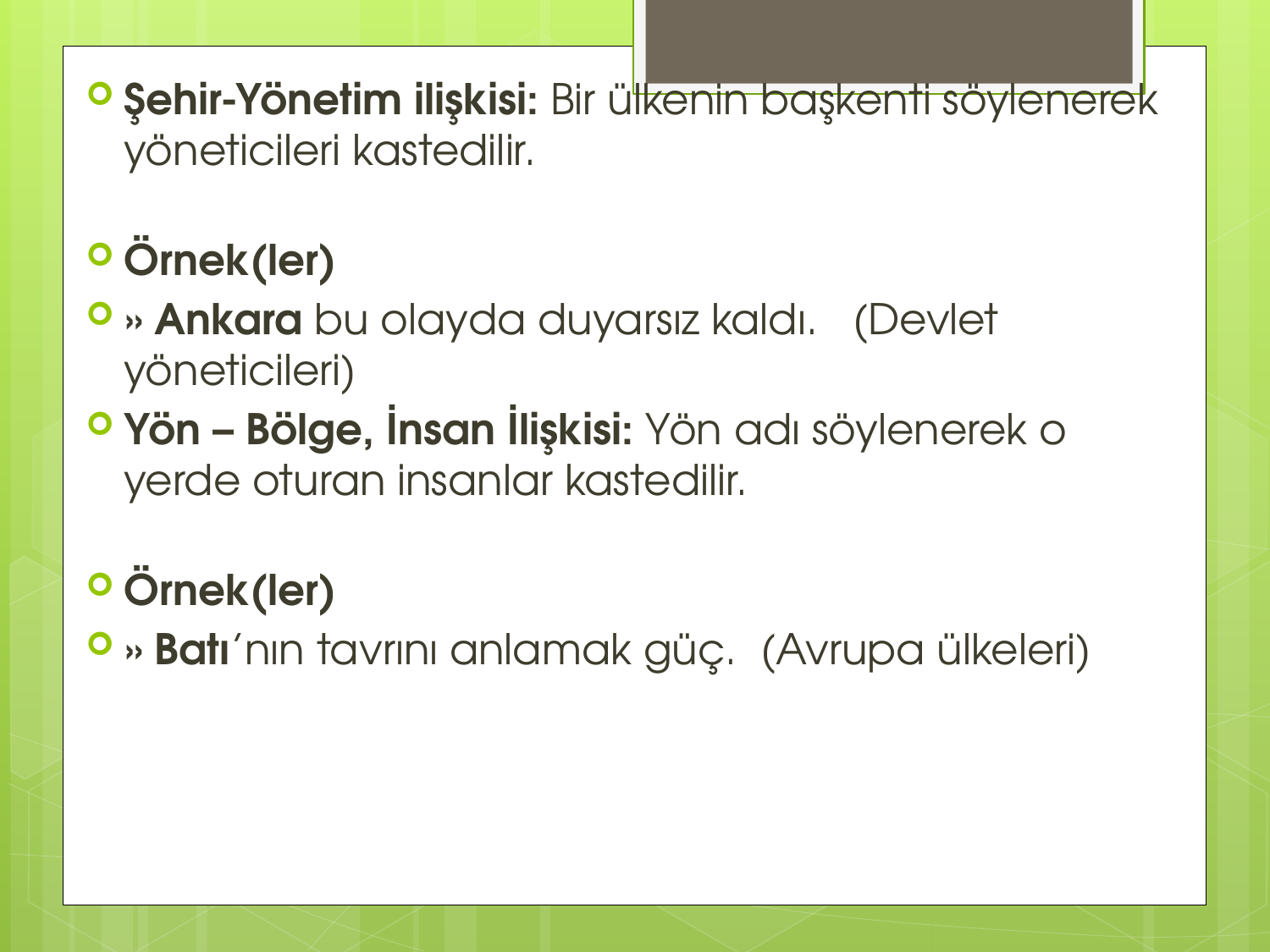

Şehir-Yönetim ilişkisi: Bir ülkenin başkenti söylenerek yöneticileri kastedilir.
Örnek(ler)
» Ankara bu olayda duyarsız kaldı.   (Devlet yöneticileri)
Yön – Bölge, İnsan İlişkisi: Yön adı söylenerek o yerde oturan insanlar kastedilir.
Örnek(ler)
» Batı’nın tavrını anlamak güç.  (Avrupa ülkeleri)

#